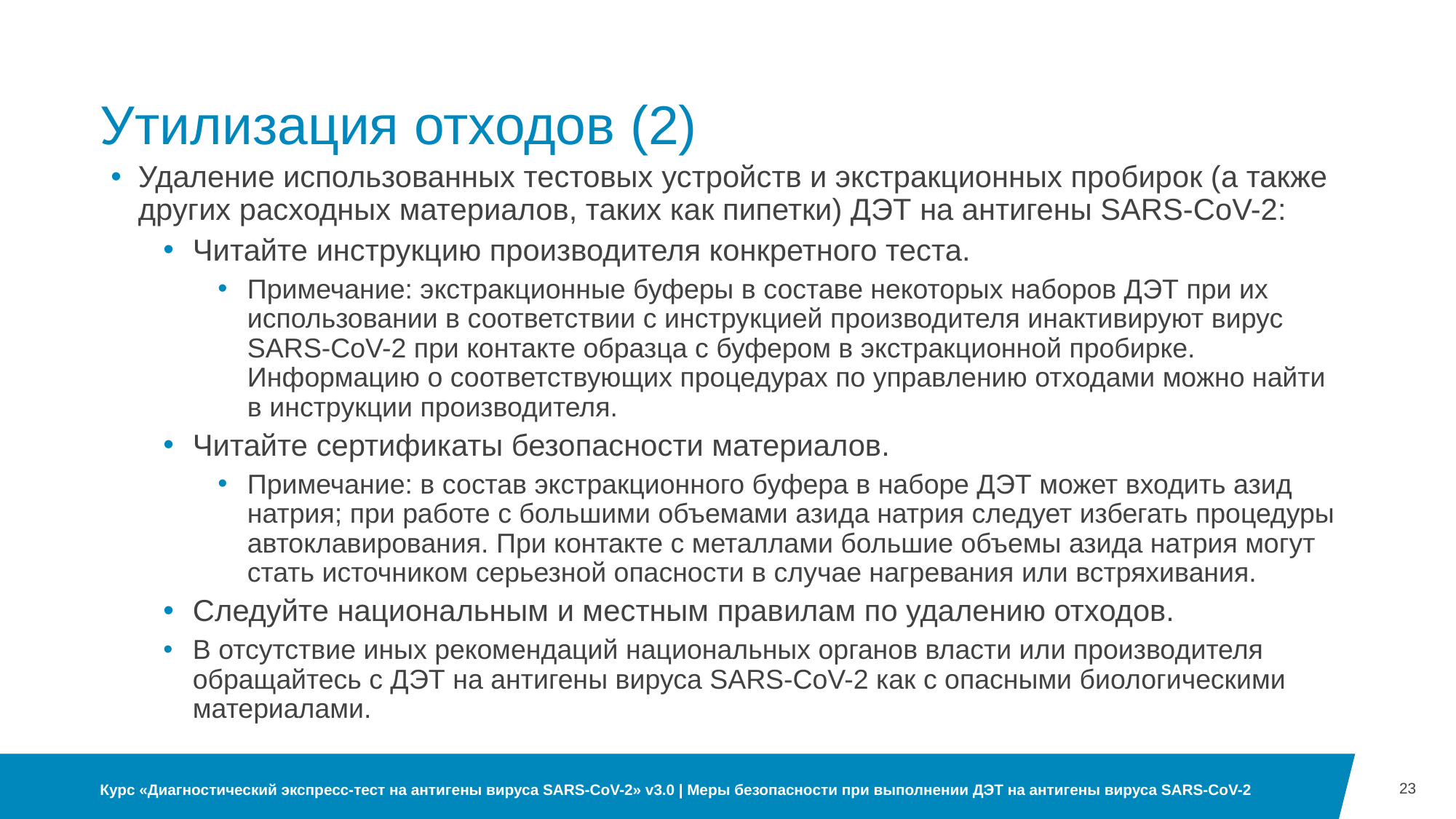

# Утилизация отходов (2)
Удаление использованных тестовых устройств и экстракционных пробирок (а также других расходных материалов, таких как пипетки) ДЭТ на антигены SARS-CoV-2:
Читайте инструкцию производителя конкретного теста.
Примечание: экстракционные буферы в составе некоторых наборов ДЭТ при их использовании в соответствии с инструкцией производителя инактивируют вирус SARS-CoV-2 при контакте образца с буфером в экстракционной пробирке. Информацию о соответствующих процедурах по управлению отходами можно найти в инструкции производителя.
Читайте сертификаты безопасности материалов.
Примечание: в состав экстракционного буфера в наборе ДЭТ может входить азид натрия; при работе с большими объемами азида натрия следует избегать процедуры автоклавирования. При контакте с металлами большие объемы азида натрия могут стать источником серьезной опасности в случае нагревания или встряхивания.
Следуйте национальным и местным правилам по удалению отходов.
В отсутствие иных рекомендаций национальных органов власти или производителя обращайтесь с ДЭТ на антигены вируса SARS-CoV-2 как с опасными биологическими материалами.

23
Курс «Диагностический экспресс-тест на антигены вируса SARS-CoV-2» v3.0 | Меры безопасности при выполнении ДЭТ на антигены вируса SARS-CoV-2